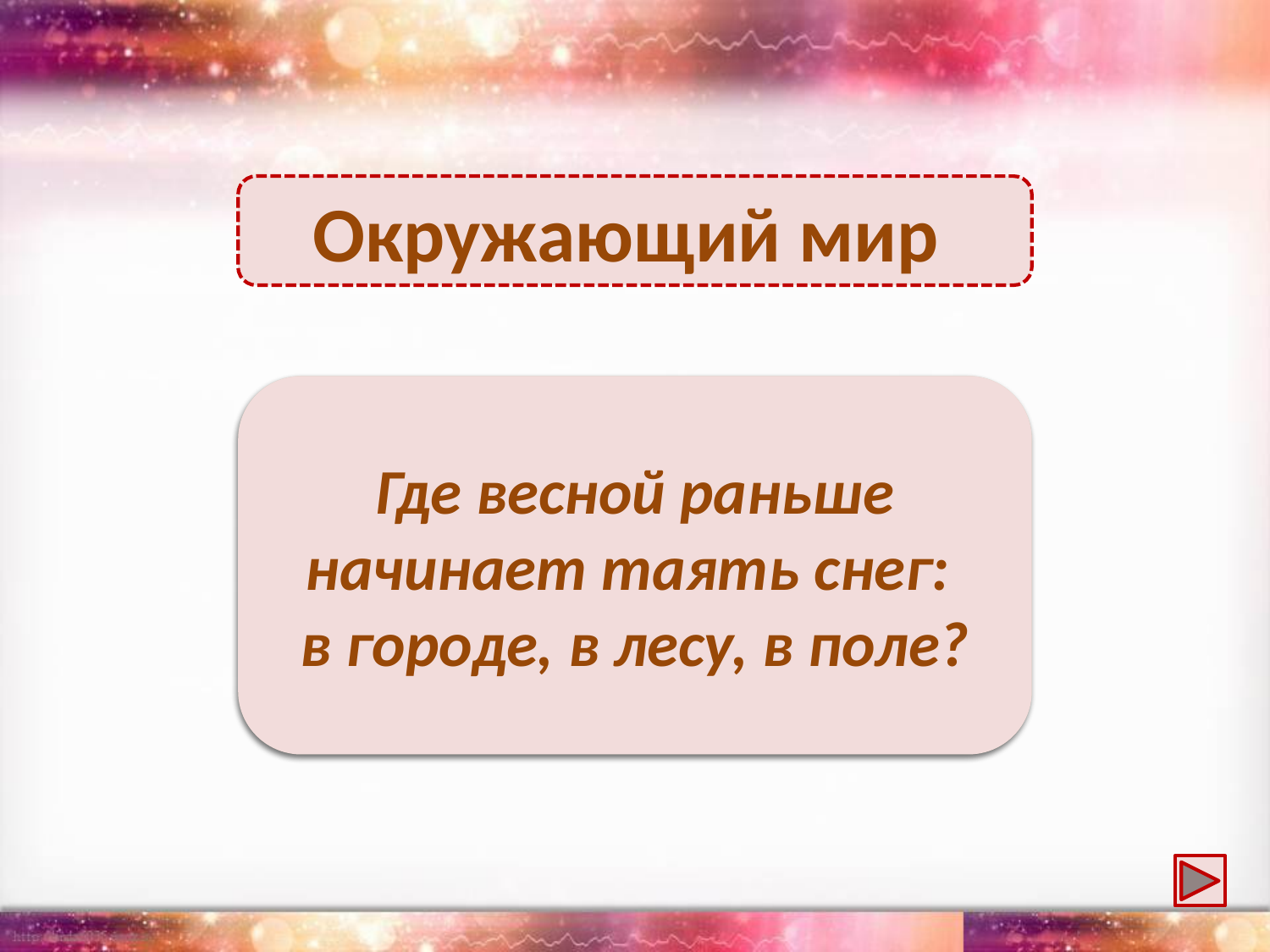

Окружающий мир
В городе
Где весной раньше начинает таять снег:
в городе, в лесу, в поле?